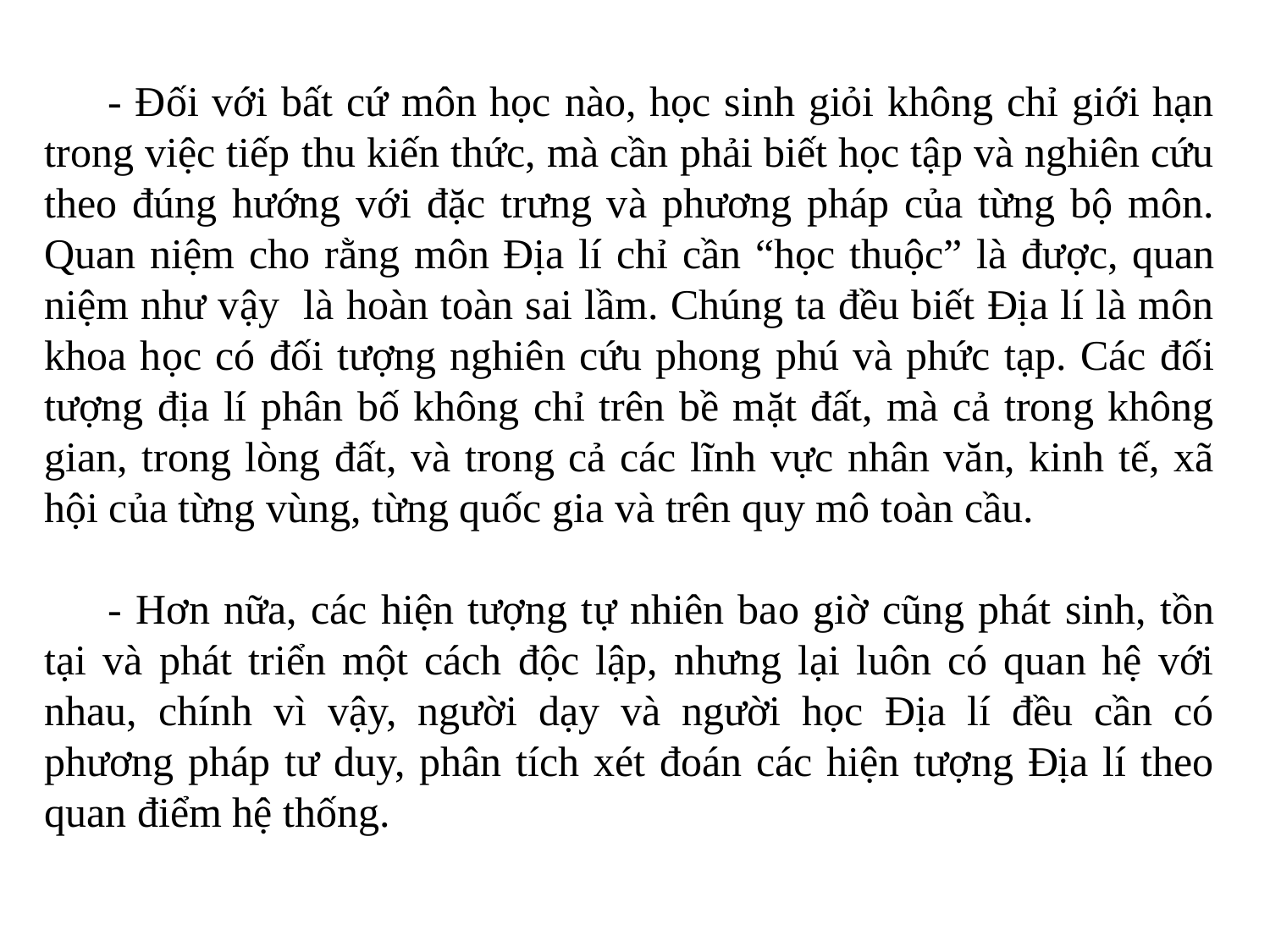

- Đối với bất cứ môn học nào, học sinh giỏi không chỉ giới hạn trong việc tiếp thu kiến thức, mà cần phải biết học tập và nghiên cứu theo đúng hướng với đặc trưng và phương pháp của từng bộ môn. Quan niệm cho rằng môn Địa lí chỉ cần “học thuộc” là được, quan niệm như vậy  là hoàn toàn sai lầm. Chúng ta đều biết Địa lí là môn khoa học có đối tượng nghiên cứu phong phú và phức tạp. Các đối tượng địa lí phân bố không chỉ trên bề mặt đất, mà cả trong không gian, trong lòng đất, và trong cả các lĩnh vực nhân văn, kinh tế, xã hội của từng vùng, từng quốc gia và trên quy mô toàn cầu.

- Hơn nữa, các hiện tượng tự nhiên bao giờ cũng phát sinh, tồn tại và phát triển một cách độc lập, nhưng lại luôn có quan hệ với nhau, chính vì vậy, người dạy và người học Địa lí đều cần có phương pháp tư duy, phân tích xét đoán các hiện tượng Địa lí theo quan điểm hệ thống.